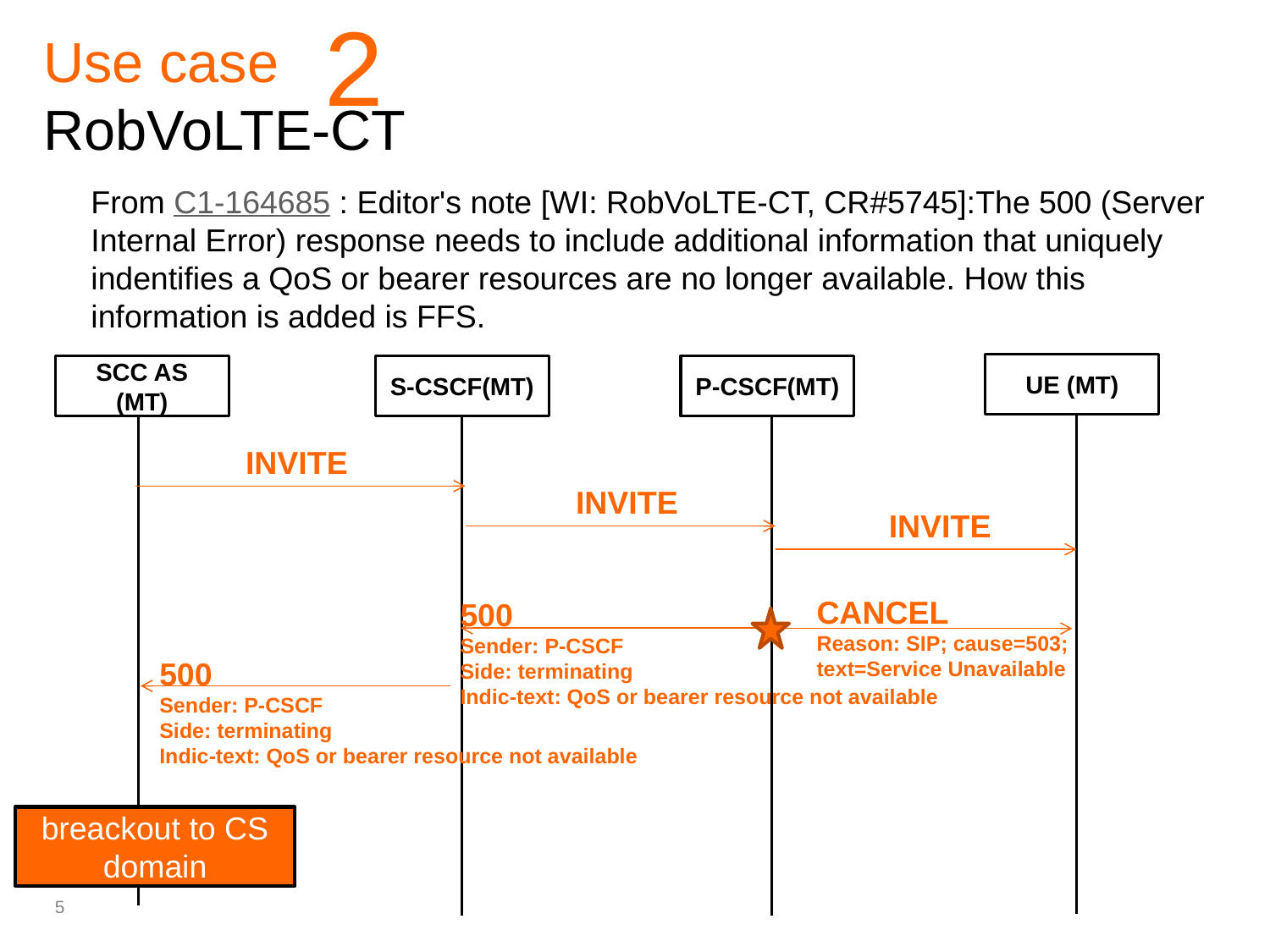

2
# Use case RobVoLTE-CT
From C1-164685 : Editor's note [WI: RobVoLTE-CT, CR#5745]:The 500 (Server Internal Error) response needs to include additional information that uniquely indentifies a QoS or bearer resources are no longer available. How this information is added is FFS.
UE (MT)
SCC AS (MT)
S-CSCF(MT)
P-CSCF(MT)
INVITE
INVITE
INVITE
CANCEL
Reason: SIP; cause=503; text=Service Unavailable
500
Sender: P-CSCF
Side: terminating
Indic-text: QoS or bearer resource not available

500
Sender: P-CSCF
Side: terminating
Indic-text: QoS or bearer resource not available
breackout to CS domain